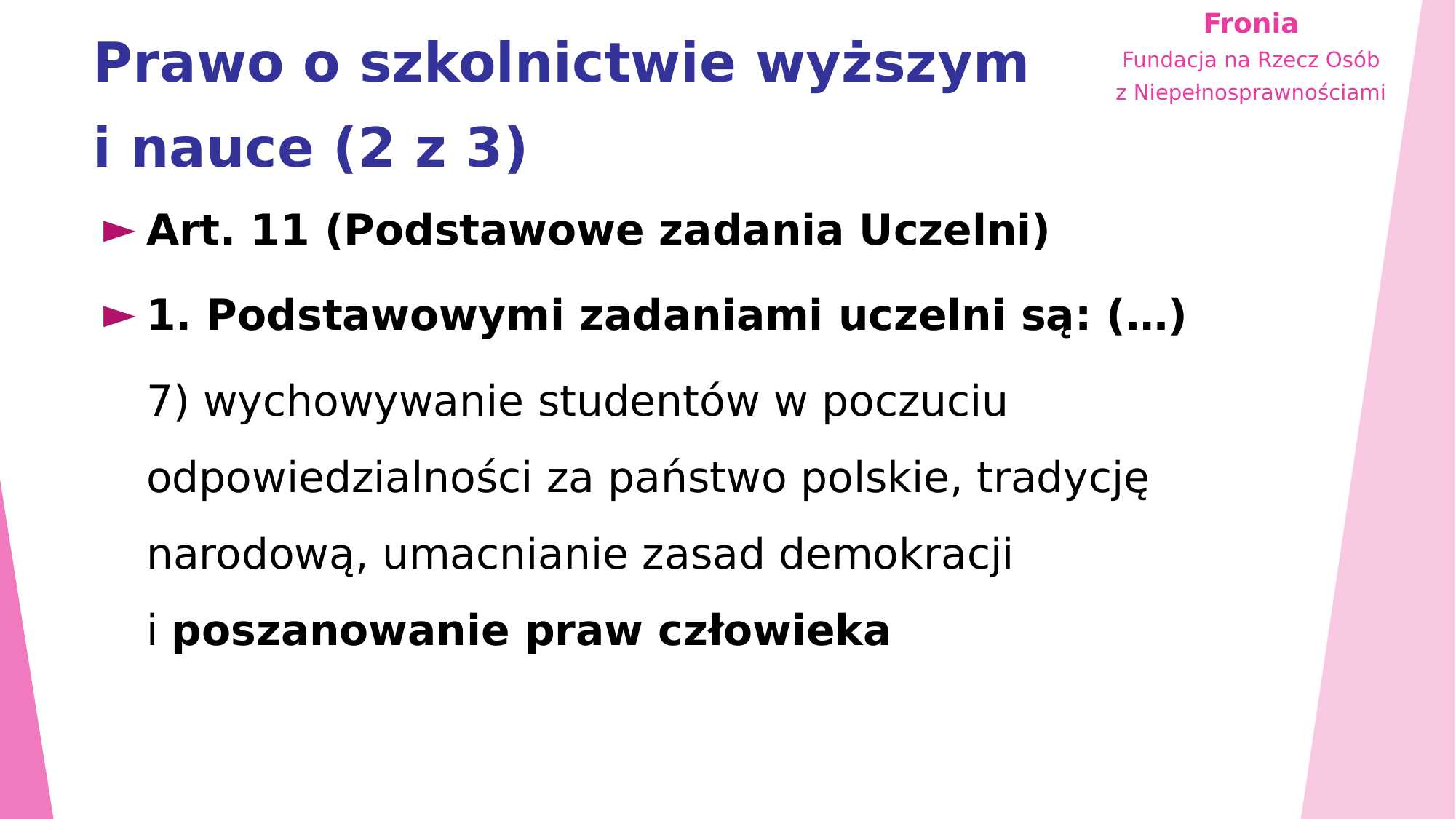

# Prawo o szkolnictwie wyższym i nauce (2 z 3)
Art. 11 (Podstawowe zadania Uczelni)
1. Podstawowymi zadaniami uczelni są: (…)
7) wychowywanie studentów w poczuciu odpowiedzialności za państwo polskie, tradycję narodową, umacnianie zasad demokracji i poszanowanie praw człowieka